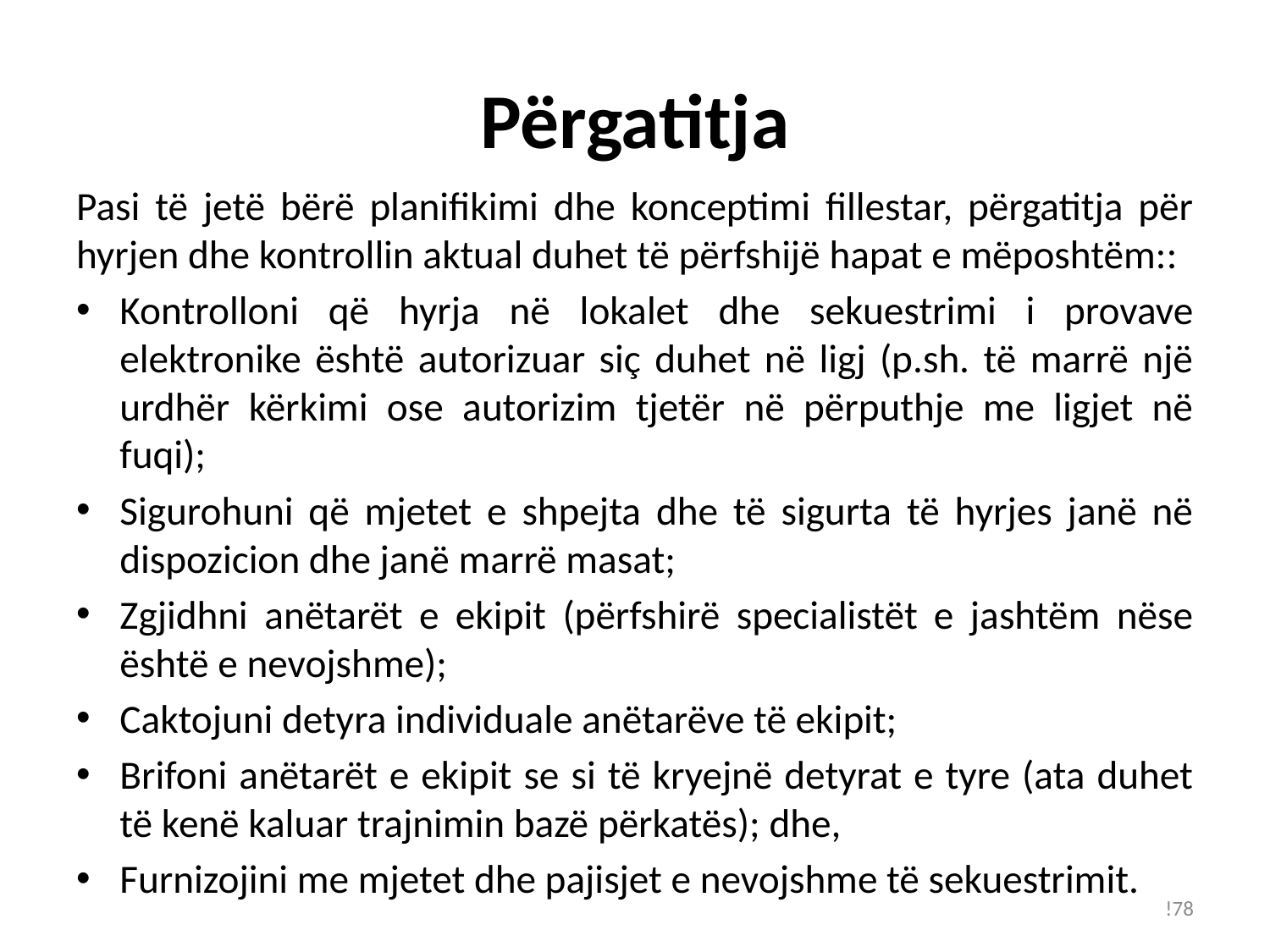

# Përgatitja
Pasi të jetë bërë planifikimi dhe konceptimi fillestar, përgatitja për hyrjen dhe kontrollin aktual duhet të përfshijë hapat e mëposhtëm::
Kontrolloni që hyrja në lokalet dhe sekuestrimi i provave elektronike është autorizuar siç duhet në ligj (p.sh. të marrë një urdhër kërkimi ose autorizim tjetër në përputhje me ligjet në fuqi);
Sigurohuni që mjetet e shpejta dhe të sigurta të hyrjes janë në dispozicion dhe janë marrë masat;
Zgjidhni anëtarët e ekipit (përfshirë specialistët e jashtëm nëse është e nevojshme);
Caktojuni detyra individuale anëtarëve të ekipit;
Brifoni anëtarët e ekipit se si të kryejnë detyrat e tyre (ata duhet të kenë kaluar trajnimin bazë përkatës); dhe,
Furnizojini me mjetet dhe pajisjet e nevojshme të sekuestrimit.

!78